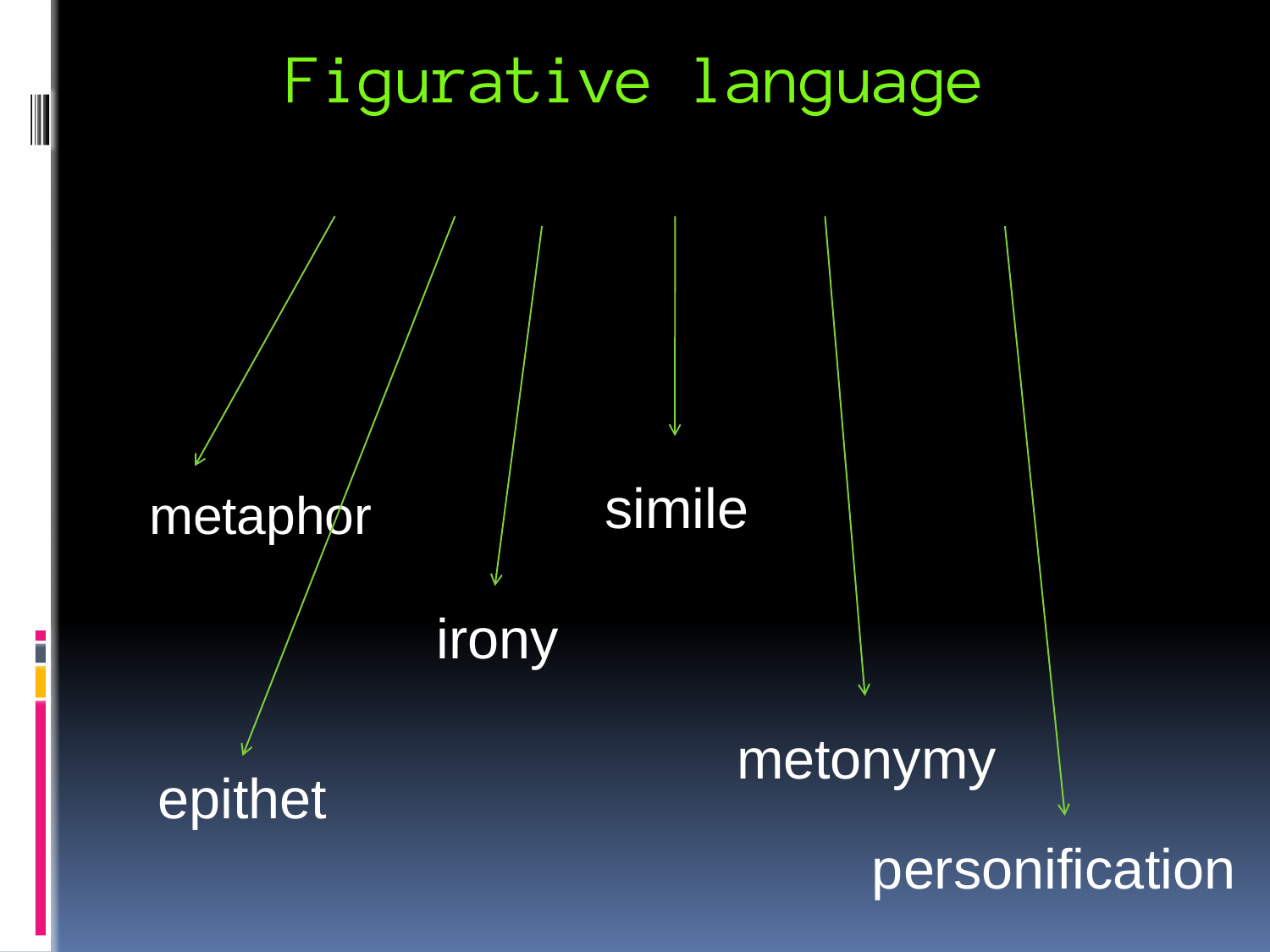

# Figurative language

metaphor
simile
irony
metonymy
epithet
personification